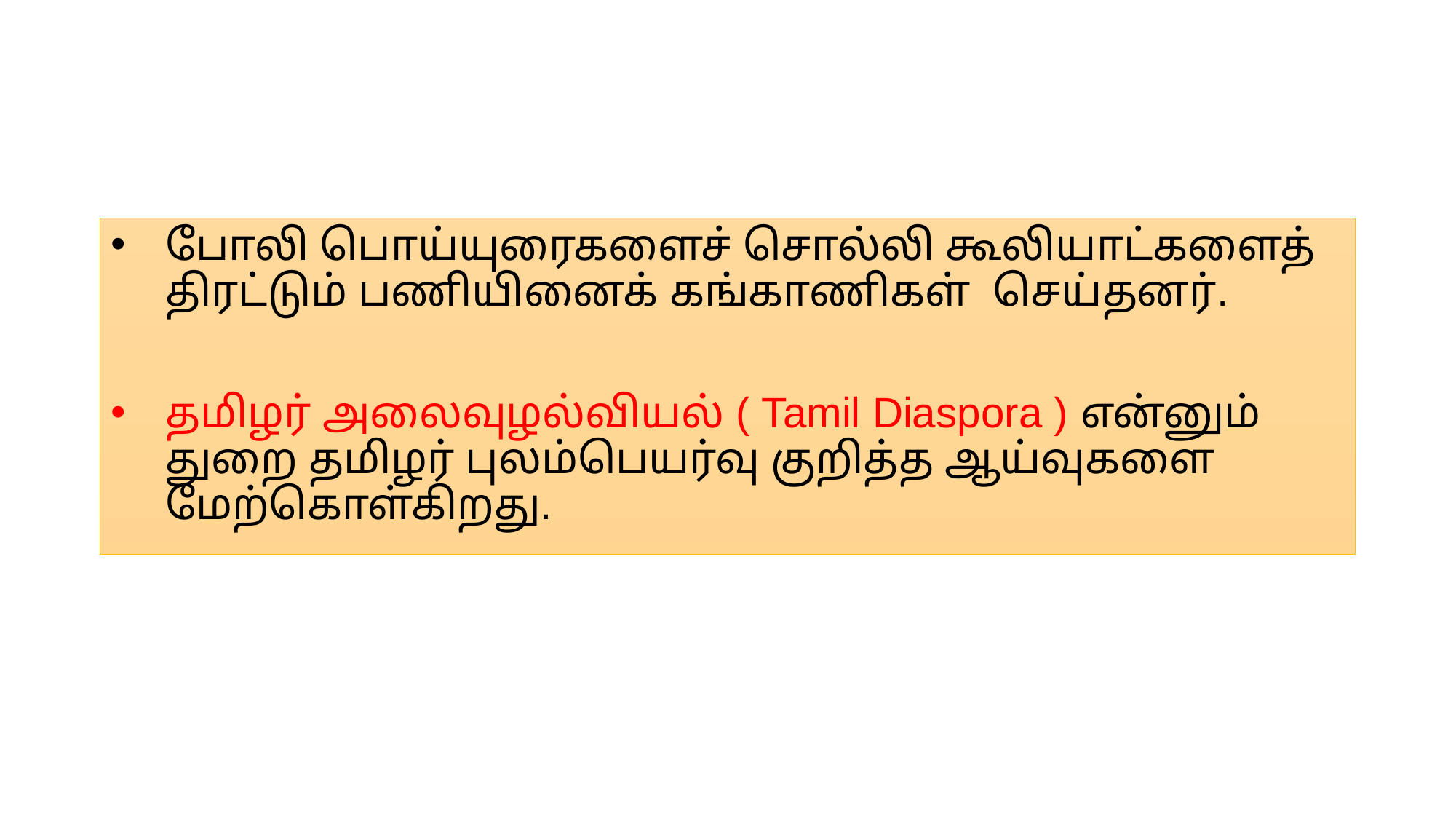

போலி பொய்யுரைகளைச் சொல்லி கூலியாட்களைத் திரட்டும் பணியினைக் கங்காணிகள்  செய்தனர்.

தமிழர் அலைவுழல்வியல் ( Tamil Diaspora ) என்னும்  துறை தமிழர் புலம்பெயர்வு குறித்த ஆய்வுகளை மேற்கொள்கிறது.